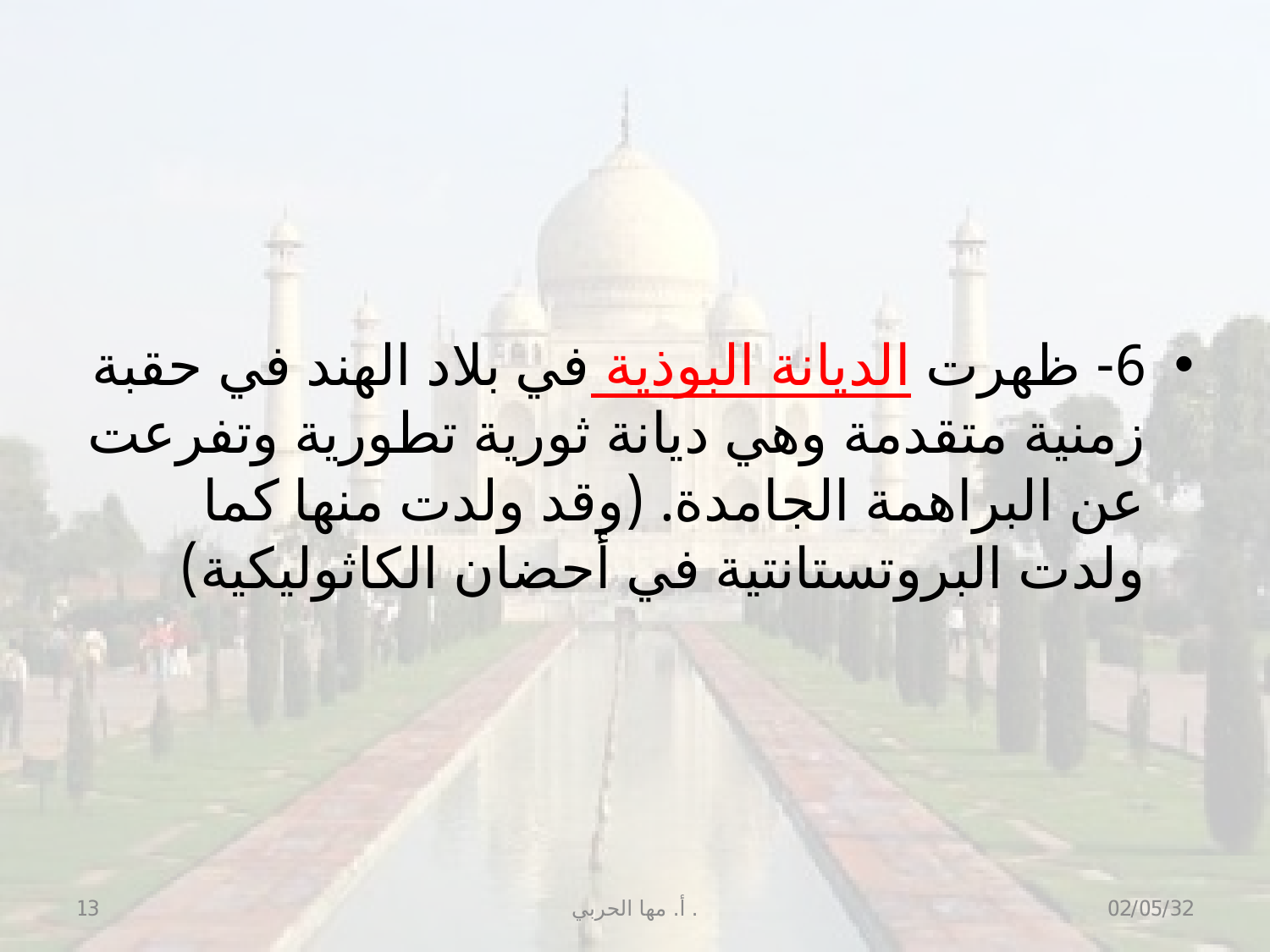

#

6- ظهرت الديانة البوذية في بلاد الهند في حقبة زمنية متقدمة وهي ديانة ثورية تطورية وتفرعت عن البراهمة الجامدة. (وقد ولدت منها كما ولدت البروتستانتية في أحضان الكاثوليكية)
13
أ. مها الحربي .
02/05/32